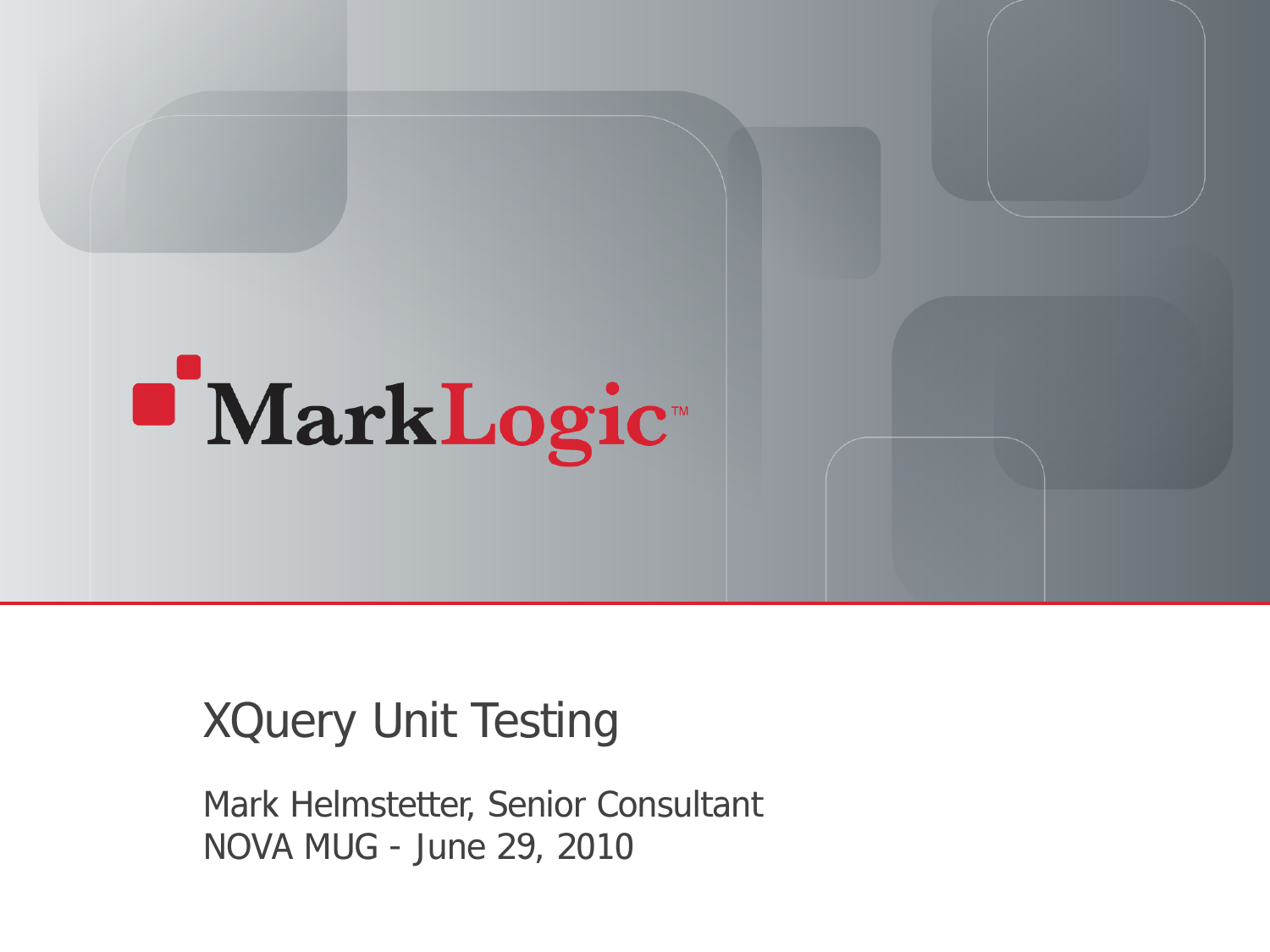

# XQuery Unit Testing
Mark Helmstetter, Senior Consultant
NOVA MUG - June 29, 2010